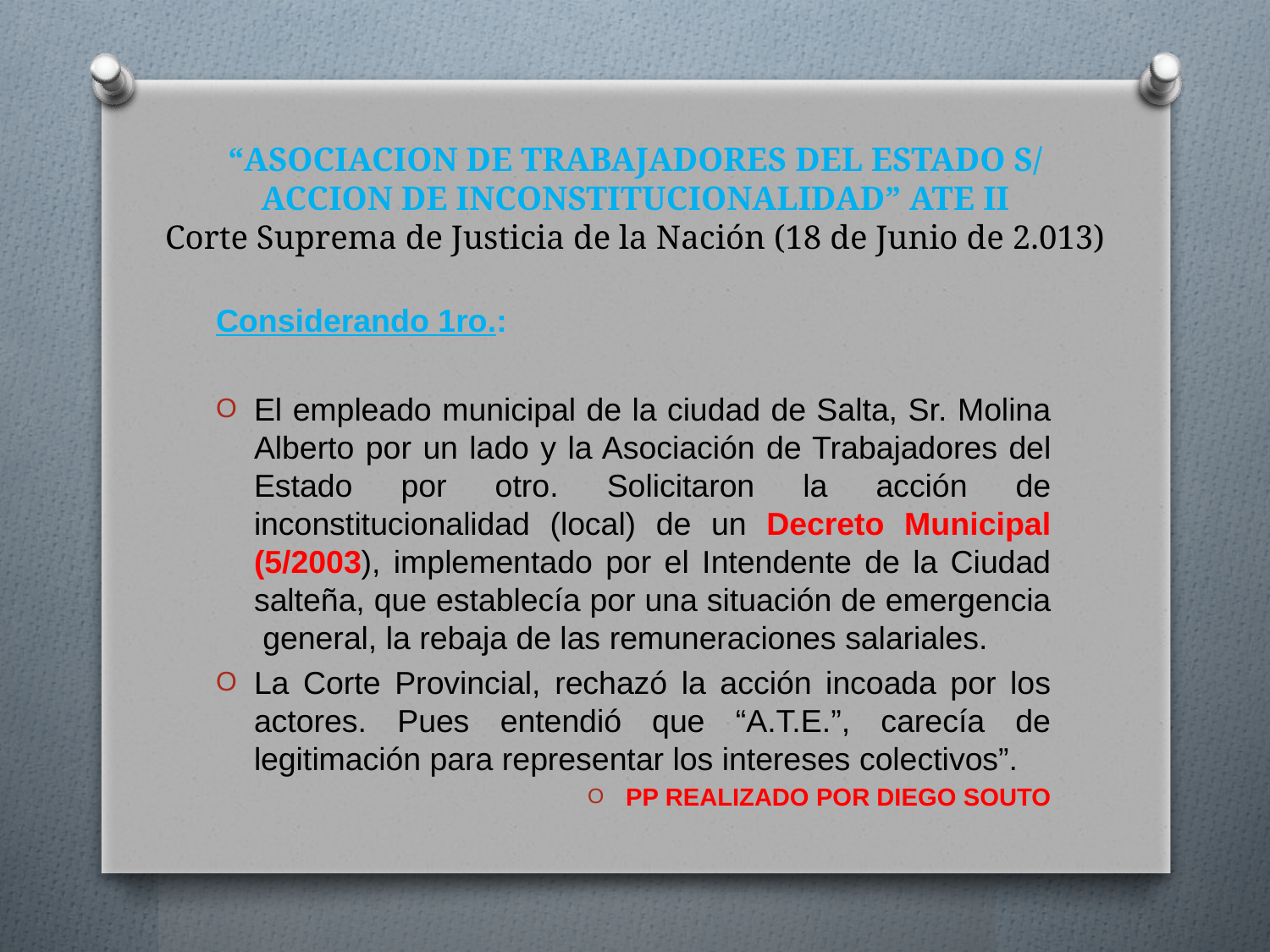

# “ASOCIACION DE TRABAJADORES DEL ESTADO S/ ACCION DE INCONSTITUCIONALIDAD” ATE II Corte Suprema de Justicia de la Nación (18 de Junio de 2.013)
Considerando 1ro.:

El empleado municipal de la ciudad de Salta, Sr. Molina Alberto por un lado y la Asociación de Trabajadores del Estado por otro. Solicitaron la acción de inconstitucionalidad (local) de un Decreto Municipal (5/2003), implementado por el Intendente de la Ciudad salteña, que establecía por una situación de emergencia  general, la rebaja de las remuneraciones salariales.
La Corte Provincial, rechazó la acción incoada por los actores. Pues entendió que “A.T.E.”, carecía de legitimación para representar los intereses colectivos”.
PP REALIZADO POR DIEGO SOUTO